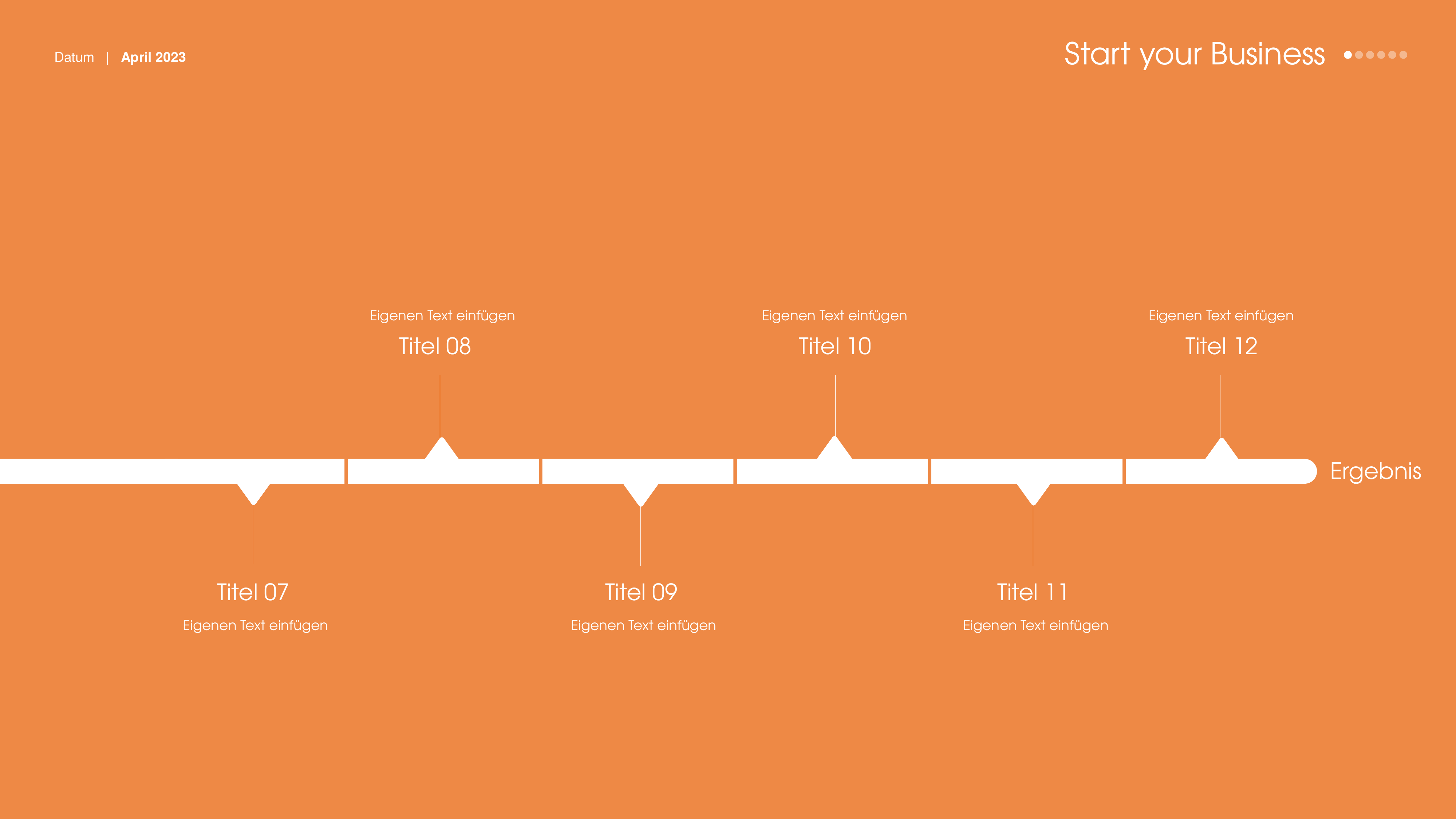

Eigenen Text einfügen
Eigenen Text einfügen
Eigenen Text einfügen
Titel 08
Titel 10
Titel 12

Ergebnis

Titel 07
Titel 09
Titel 11
Eigenen Text einfügen
Eigenen Text einfügen
Eigenen Text einfügen